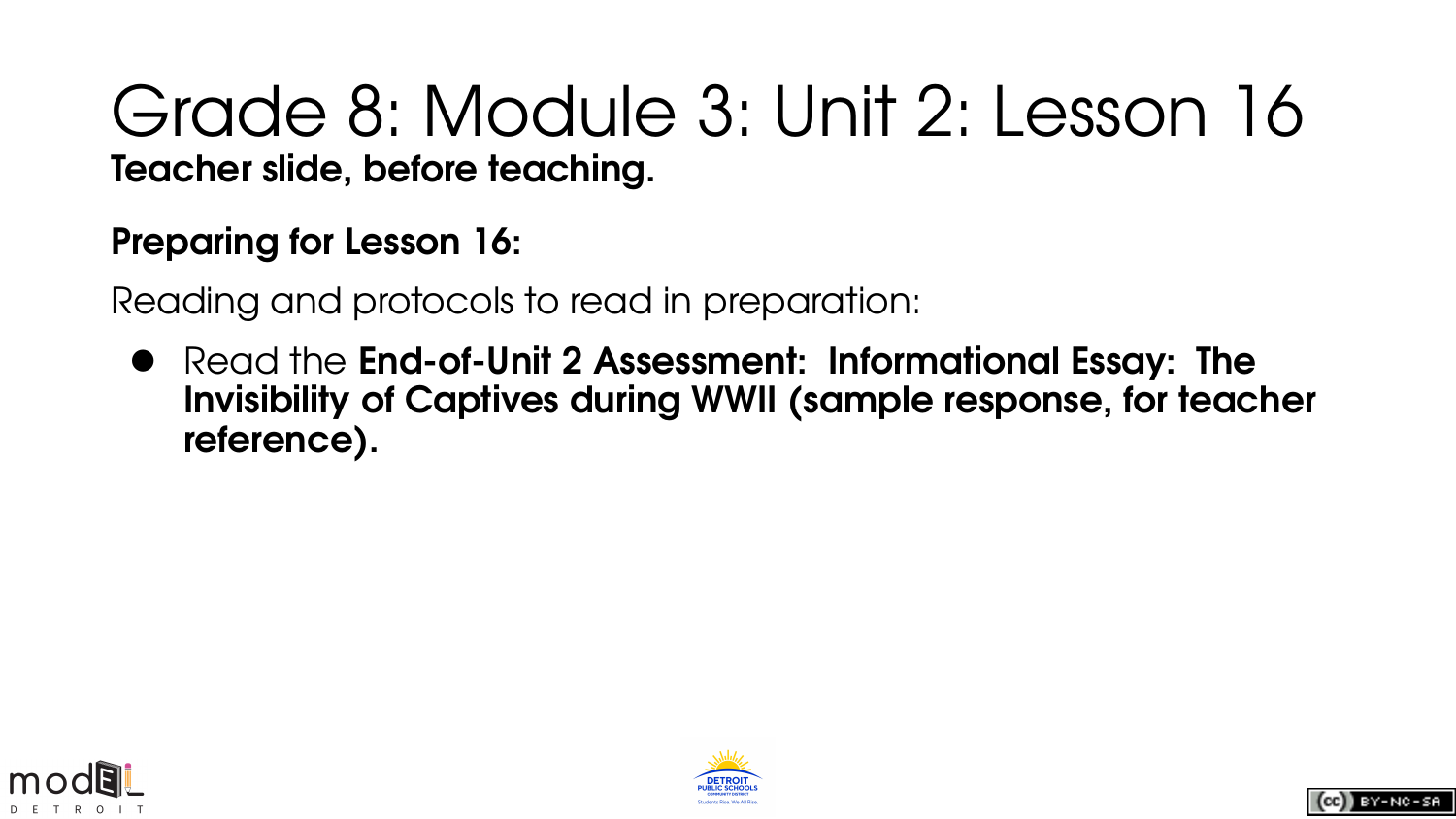

# Grade 8: Module 3: Unit 2: Lesson 16
Teacher slide, before teaching.

Preparing for Lesson 16:
Reading and protocols to read in preparation:
Read the End-of-Unit 2 Assessment:  Informational Essay:  The Invisibility of Captives during WWII (sample response, for teacher reference).